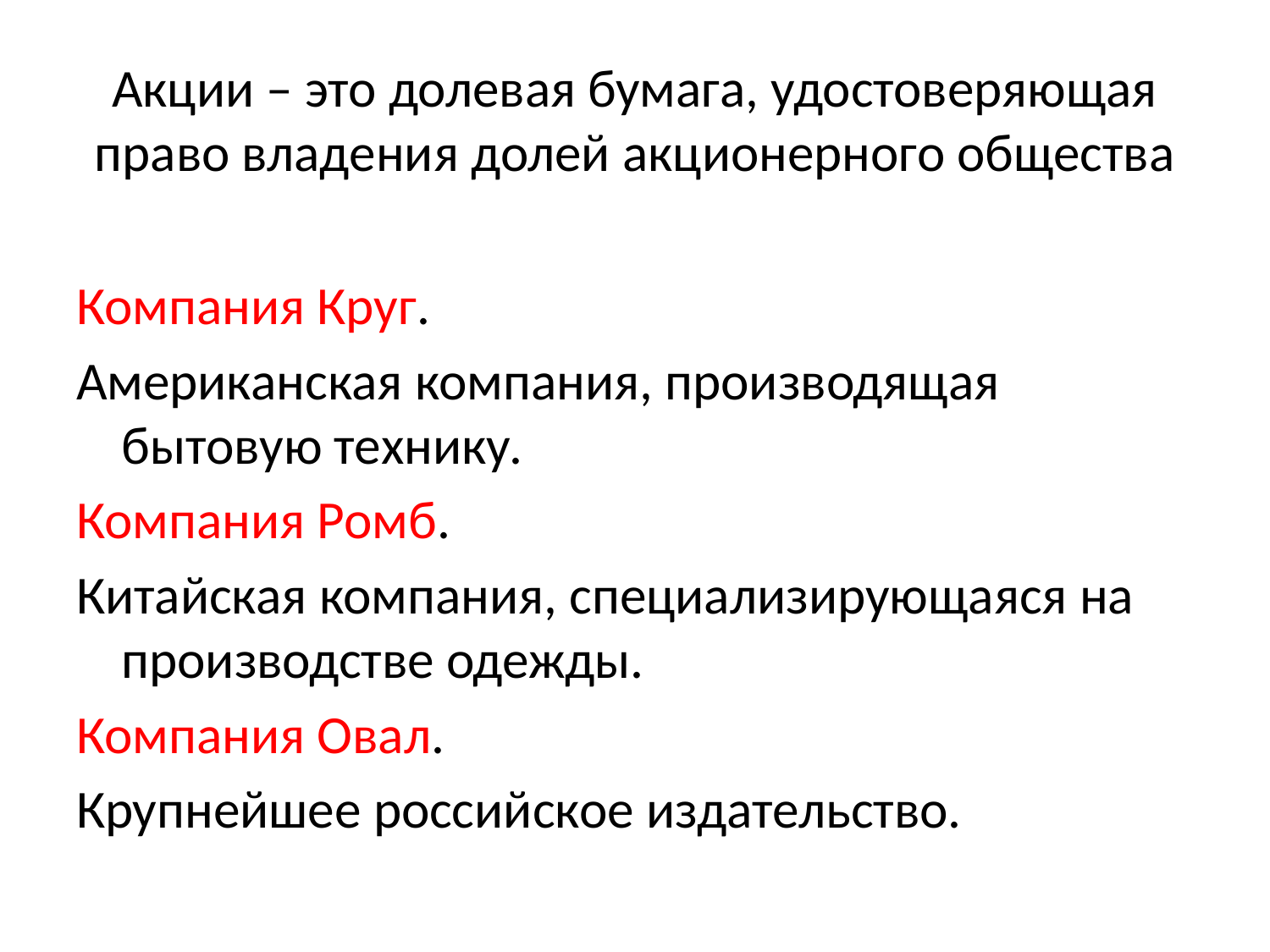

# Акции – это долевая бумага, удостоверяющая право владения долей акционерного общества
Компания Круг.
Американская компания, производящая бытовую технику.
Компания Ромб.
Китайская компания, специализирующаяся на производстве одежды.
Компания Овал.
Крупнейшее российское издательство.